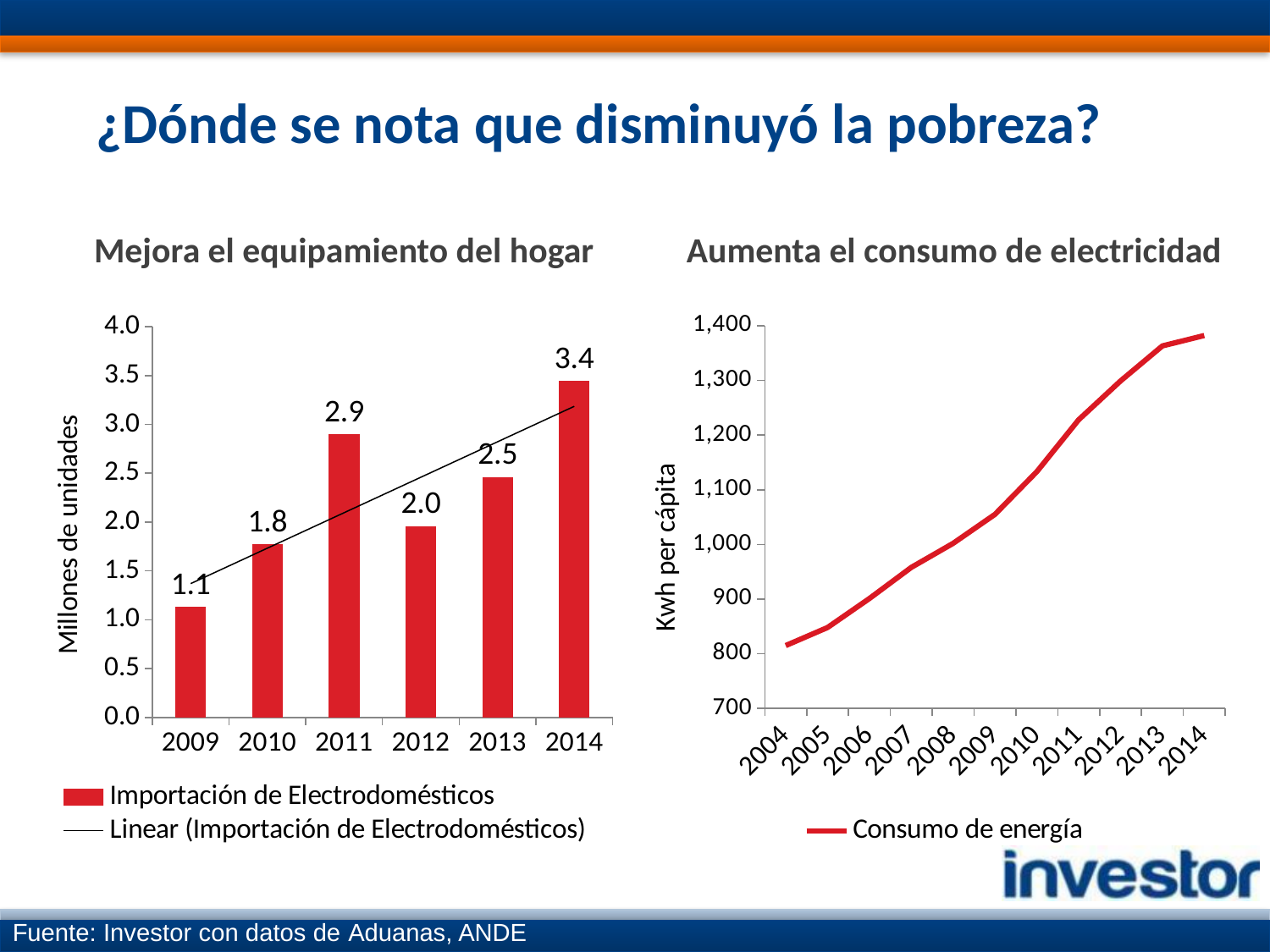

# ¿Dónde se nota que disminuyó la pobreza?
Aumenta el consumo de electricidad
Mejora el equipamiento del hogar

### Chart

| Category | Importación de Electrodomésticos |
|---|---|
| 2009 | 1.13060719 |
| 2010 | 1.770183 |
| 2011 | 2.896892889999999 |
| 2012 | 1.958667 |
| 2013 | 2.462426099999999 |
| 2014 | 3.44520751 |

### Chart

| Category | Consumo de energía |
|---|---|
| 2004 | 815.0 |
| 2005 | 848.0 |
| 2006 | 901.0 |
| 2007 | 958.0 |
| 2008 | 1002.0 |
| 2009 | 1055.0 |
| 2010 | 1133.0 |
| 2011 | 1228.0 |
| 2012 | 1299.0 |
| 2013 | 1363.0 |
| 2014 | 1382.0 |
Fuente: Investor con datos de Aduanas, ANDE